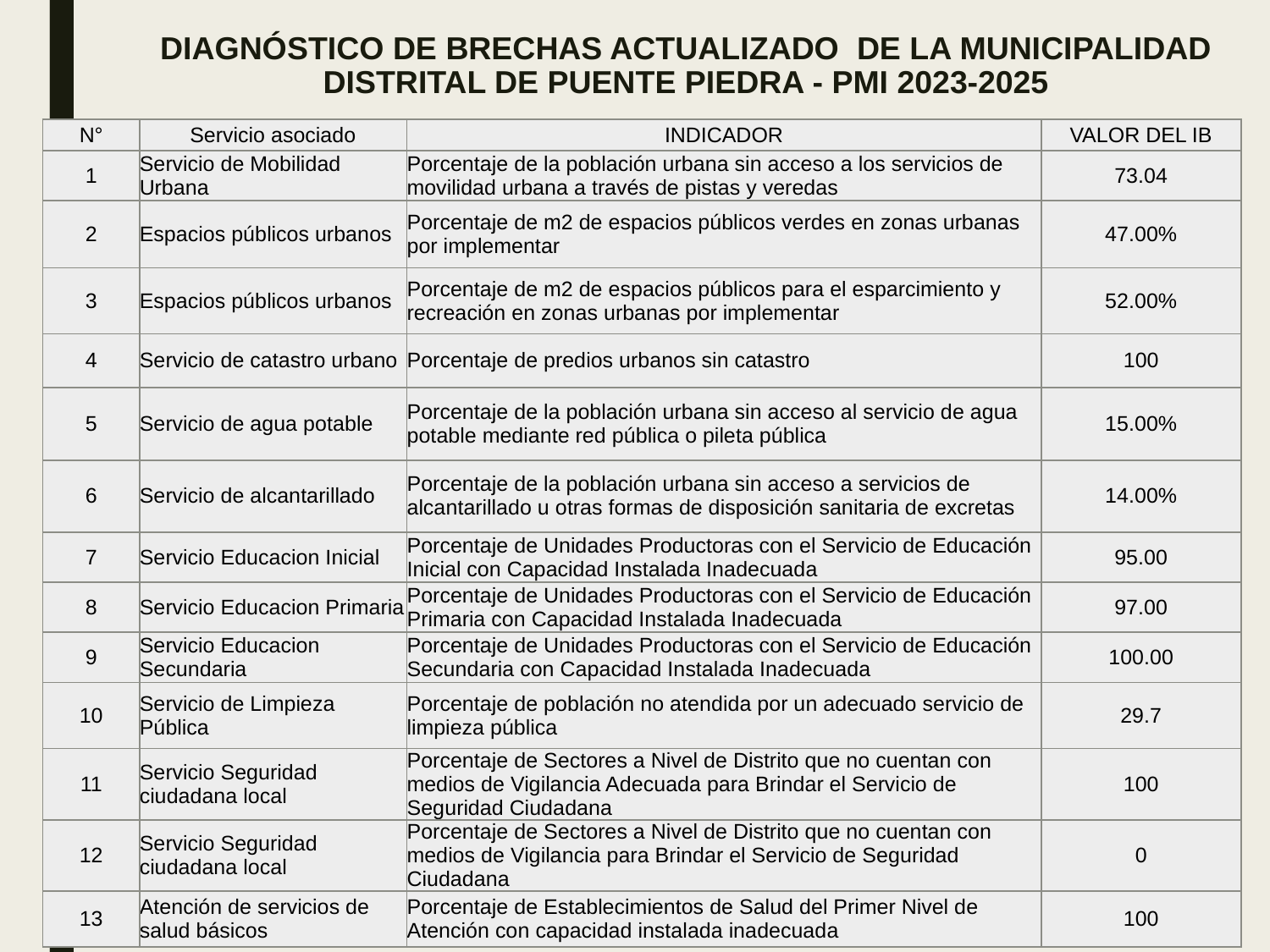

# DIAGNÓSTICO DE BRECHAS ACTUALIZADO  DE LA MUNICIPALIDAD DISTRITAL DE PUENTE PIEDRA - PMI 2023-2025
| N° | Servicio asociado | INDICADOR | VALOR DEL IB |
| --- | --- | --- | --- |
| 1 | Servicio de Mobilidad Urbana | Porcentaje de la población urbana sin acceso a los servicios de movilidad urbana a través de pistas y veredas | 73.04 |
| 2 | Espacios públicos urbanos | Porcentaje de m2 de espacios públicos verdes en zonas urbanas por implementar | 47.00% |
| 3 | Espacios públicos urbanos | Porcentaje de m2 de espacios públicos para el esparcimiento y recreación en zonas urbanas por implementar | 52.00% |
| 4 | Servicio de catastro urbano | Porcentaje de predios urbanos sin catastro | 100 |
| 5 | Servicio de agua potable | Porcentaje de la población urbana sin acceso al servicio de agua potable mediante red pública o pileta pública | 15.00% |
| 6 | Servicio de alcantarillado | Porcentaje de la población urbana sin acceso a servicios de alcantarillado u otras formas de disposición sanitaria de excretas | 14.00% |
| 7 | Servicio Educacion Inicial | Porcentaje de Unidades Productoras con el Servicio de Educación Inicial con Capacidad Instalada Inadecuada | 95.00 |
| 8 | Servicio Educacion Primaria | Porcentaje de Unidades Productoras con el Servicio de Educación Primaria con Capacidad Instalada Inadecuada | 97.00 |
| 9 | Servicio Educacion Secundaria | Porcentaje de Unidades Productoras con el Servicio de Educación Secundaria con Capacidad Instalada Inadecuada | 100.00 |
| 10 | Servicio de Limpieza Pública | Porcentaje de población no atendida por un adecuado servicio de limpieza pública | 29.7 |
| 11 | Servicio Seguridad ciudadana local | Porcentaje de Sectores a Nivel de Distrito que no cuentan con medios de Vigilancia Adecuada para Brindar el Servicio de Seguridad Ciudadana | 100 |
| 12 | Servicio Seguridad ciudadana local | Porcentaje de Sectores a Nivel de Distrito que no cuentan con medios de Vigilancia para Brindar el Servicio de Seguridad Ciudadana | 0 |
| 13 | Atención de servicios de salud básicos | Porcentaje de Establecimientos de Salud del Primer Nivel de Atención con capacidad instalada inadecuada | 100 |